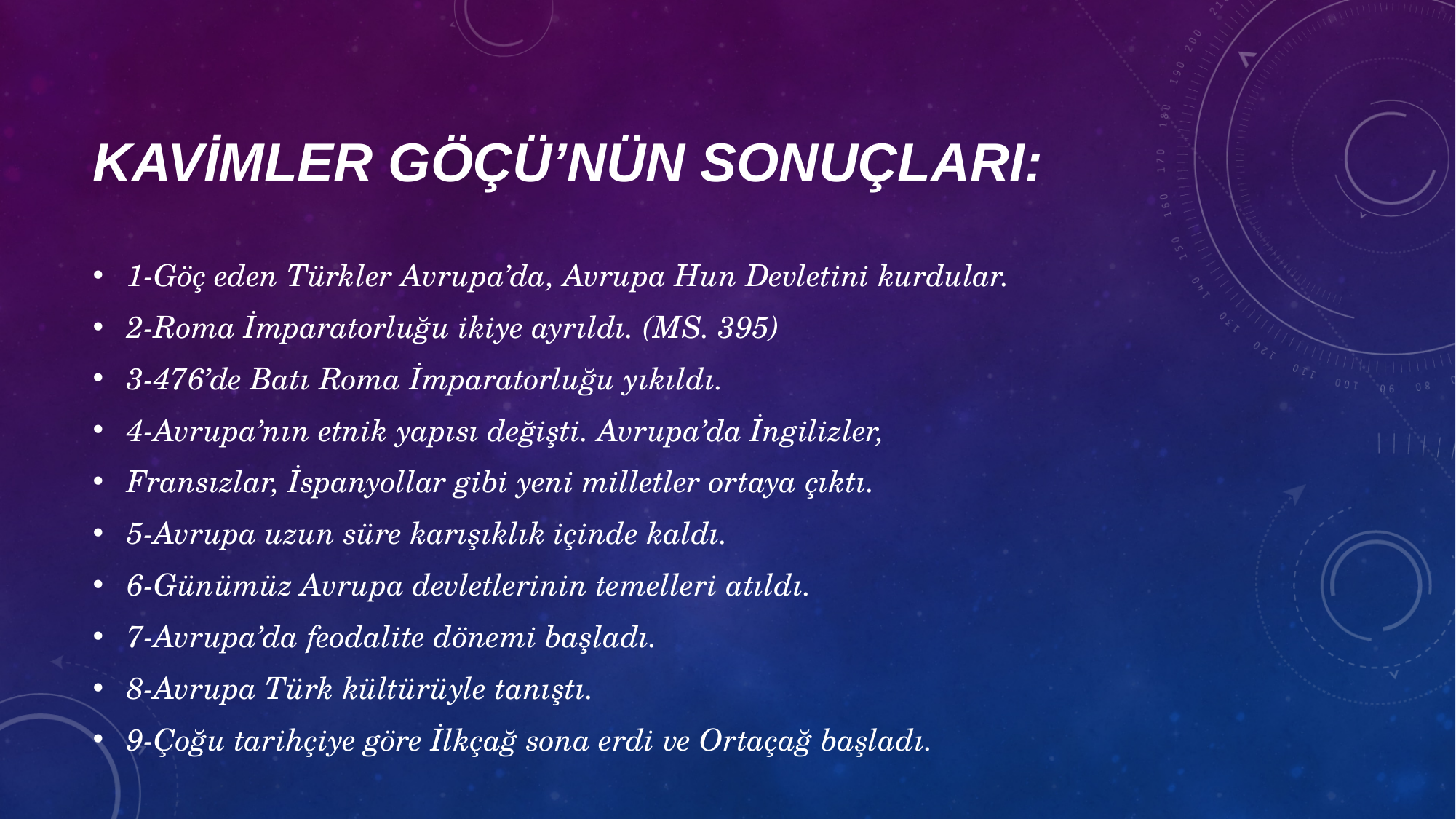

# Kavimler Göçü’nün Sonuçları:
1-Göç eden Türkler Avrupa’da, Avrupa Hun Devletini kurdular.
2-Roma İmparatorluğu ikiye ayrıldı. (MS. 395)
3-476’de Batı Roma İmparatorluğu yıkıldı.
4-Avrupa’nın etnik yapısı değişti. Avrupa’da İngilizler,
Fransızlar, İspanyollar gibi yeni milletler ortaya çıktı.
5-Avrupa uzun süre karışıklık içinde kaldı.
6-Günümüz Avrupa devletlerinin temelleri atıldı.
7-Avrupa’da feodalite dönemi başladı.
8-Avrupa Türk kültürüyle tanıştı.
9-Çoğu tarihçiye göre İlkçağ sona erdi ve Ortaçağ başladı.